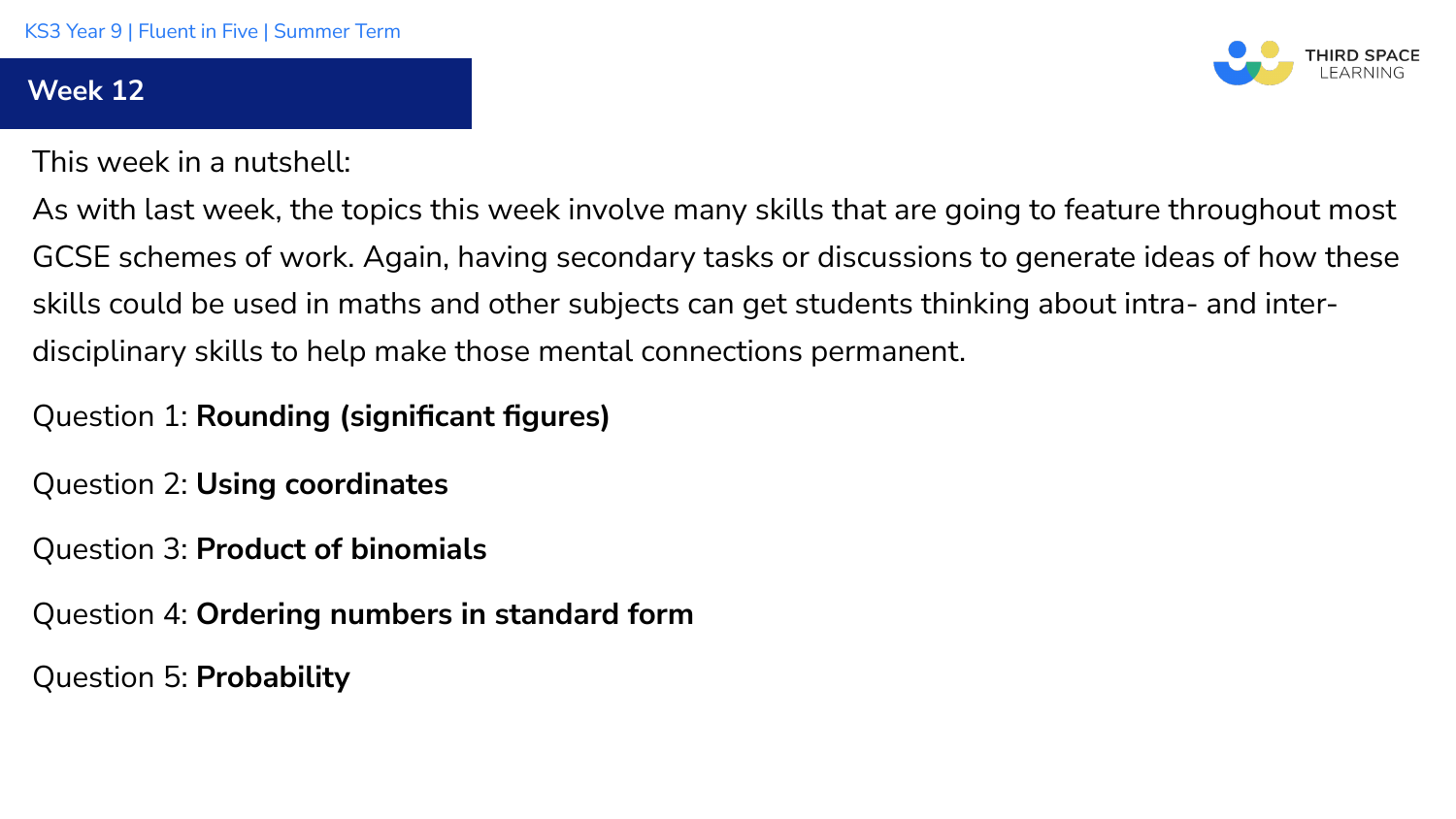

Week 12
| This week in a nutshell: As with last week, the topics this week involve many skills that are going to feature throughout most GCSE schemes of work. Again, having secondary tasks or discussions to generate ideas of how these skills could be used in maths and other subjects can get students thinking about intra- and inter-disciplinary skills to help make those mental connections permanent. |
| --- |
| Question 1: Rounding (significant figures) |
| Question 2: Using coordinates |
| Question 3: Product of binomials |
| Question 4: Ordering numbers in standard form |
| Question 5: Probability |